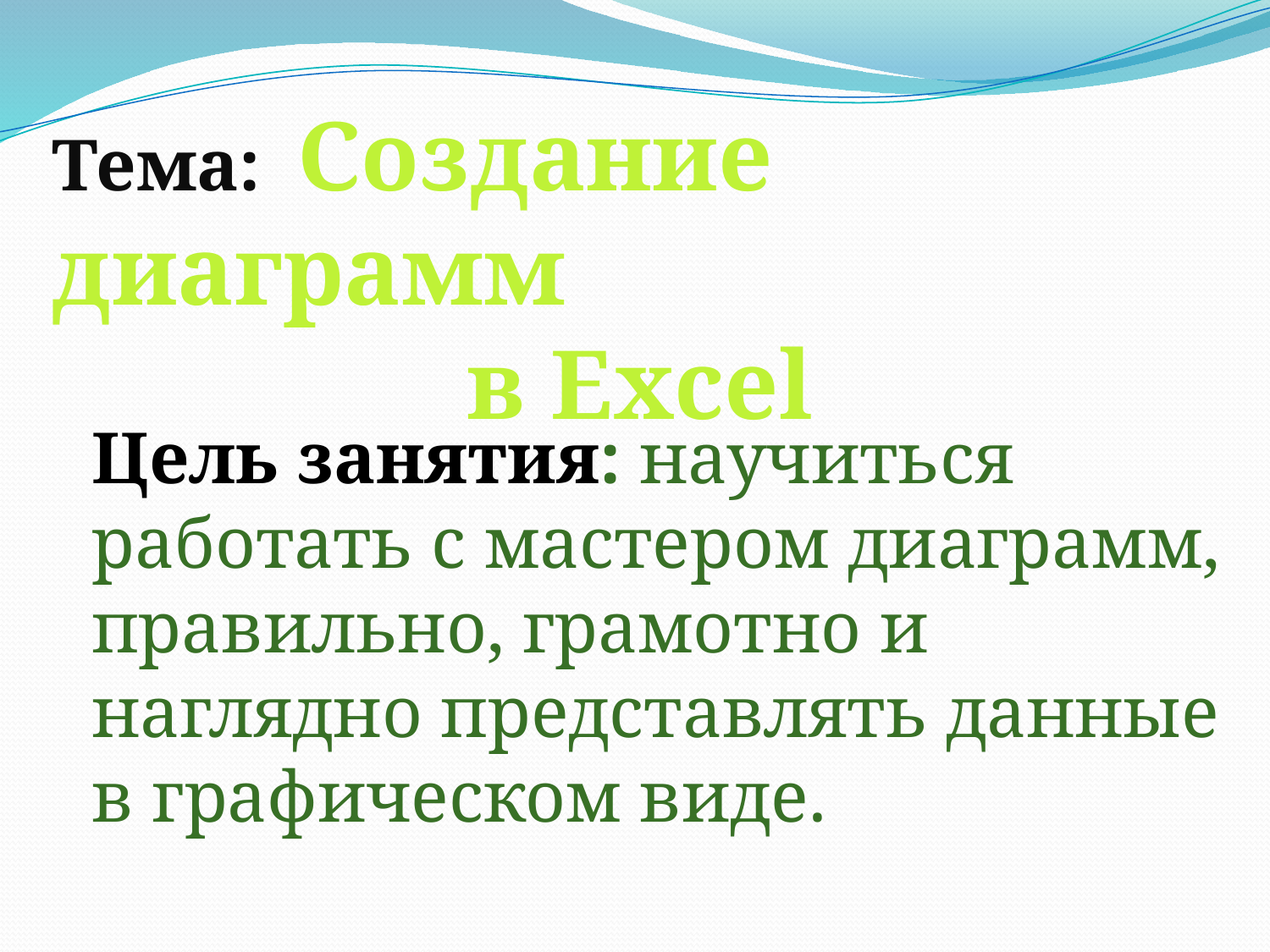

Тема:  Создание диаграмм
в Excel
Цель занятия: научиться работать с мастером диаграмм, правильно, грамотно и наглядно представлять данные в графическом виде.